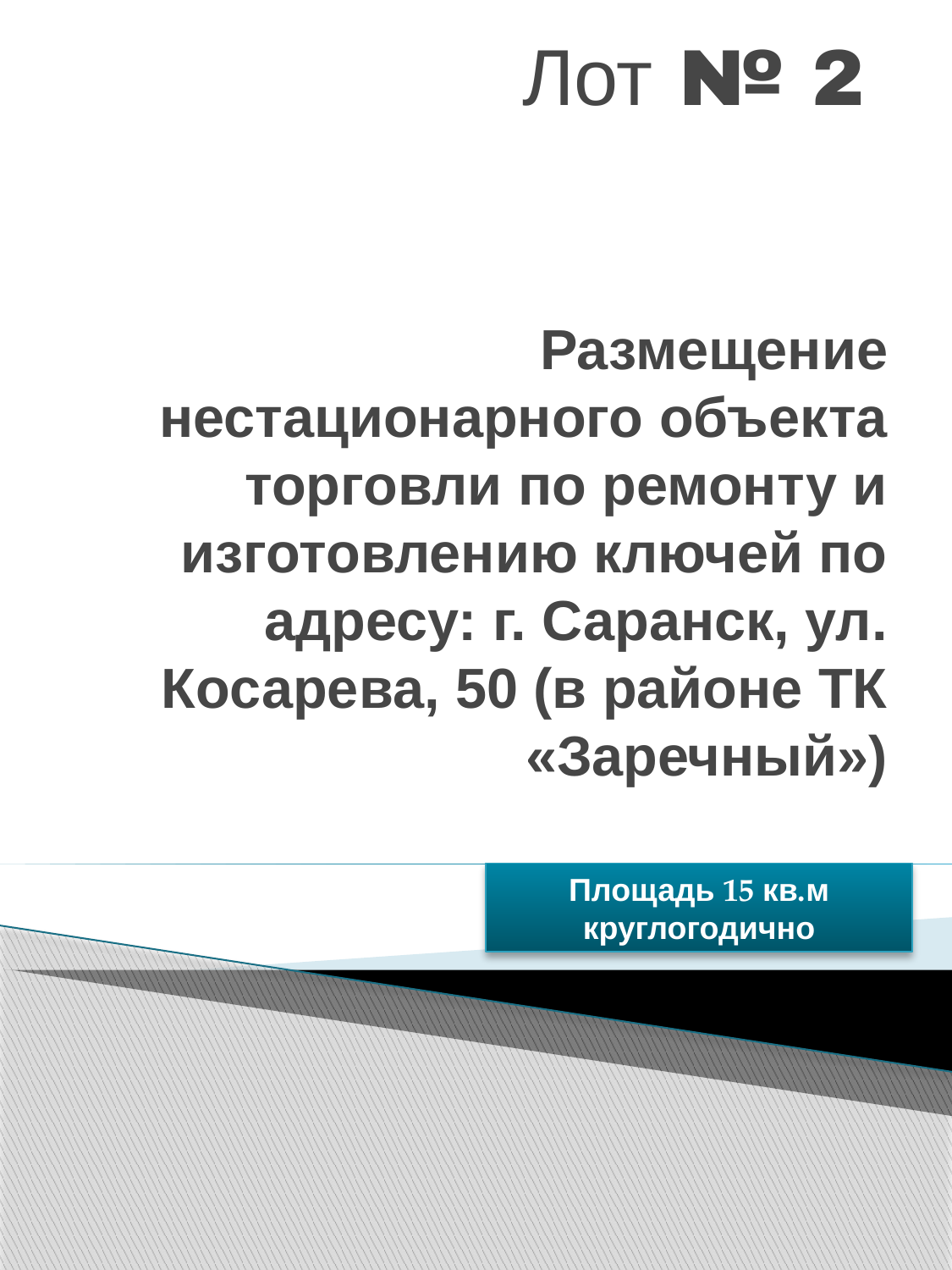

Лот № 2
# Размещение нестационарного объекта торговли по ремонту и изготовлению ключей по адресу: г. Саранск, ул. Косарева, 50 (в районе ТК «Заречный»)
Площадь 15 кв.м
круглогодично